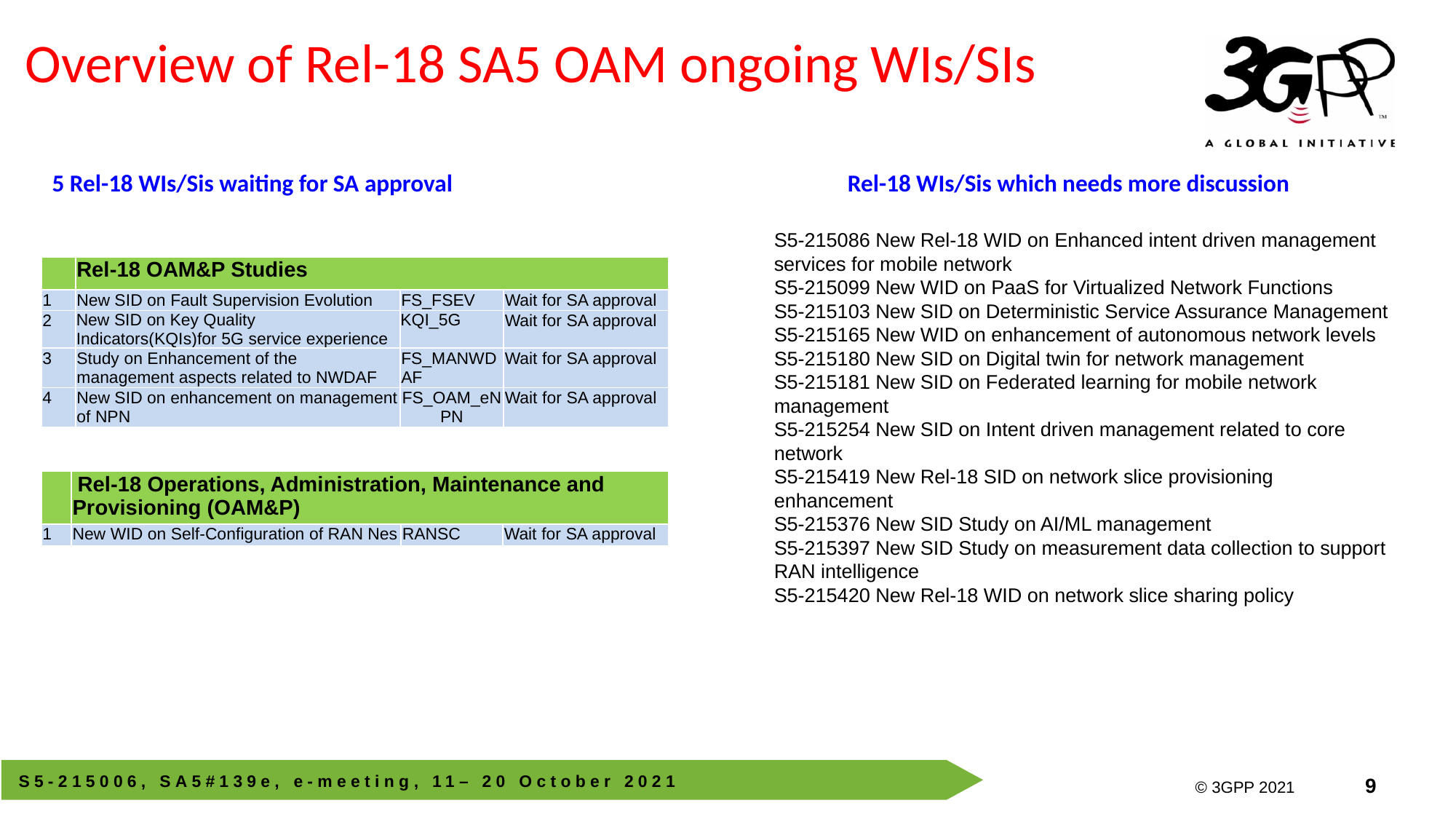

# Overview of Rel-18 SA5 OAM ongoing WIs/SIs
5 Rel-18 WIs/Sis waiting for SA approval
Rel-18 WIs/Sis which needs more discussion
S5-215086 New Rel-18 WID on Enhanced intent driven management services for mobile network
S5-215099 New WID on PaaS for Virtualized Network Functions
S5-215103 New SID on Deterministic Service Assurance Management
S5-215165 New WID on enhancement of autonomous network levels
S5-215180 New SID on Digital twin for network management
S5-215181 New SID on Federated learning for mobile network management
S5-215254 New SID on Intent driven management related to core network
S5-215419 New Rel-18 SID on network slice provisioning enhancement
S5-215376 New SID Study on AI/ML management
S5-215397 New SID Study on measurement data collection to support RAN intelligence
S5-215420 New Rel-18 WID on network slice sharing policy
|  | Rel-18 OAM&P Studies |  |  |
| --- | --- | --- | --- |
| 1 | New SID on Fault Supervision Evolution | FS\_FSEV | Wait for SA approval |
| 2 | New SID on Key Quality Indicators(KQIs)for 5G service experience | KQI\_5G | Wait for SA approval |
| 3 | Study on Enhancement of the management aspects related to NWDAF | FS\_MANWDAF | Wait for SA approval |
| 4 | New SID on enhancement on management of NPN | FS\_OAM\_eNPN | Wait for SA approval |
|  | Rel-18 Operations, Administration, Maintenance and Provisioning (OAM&P) |  |  |
| --- | --- | --- | --- |
| 1 | New WID on Self-Configuration of RAN Nes | RANSC | Wait for SA approval |